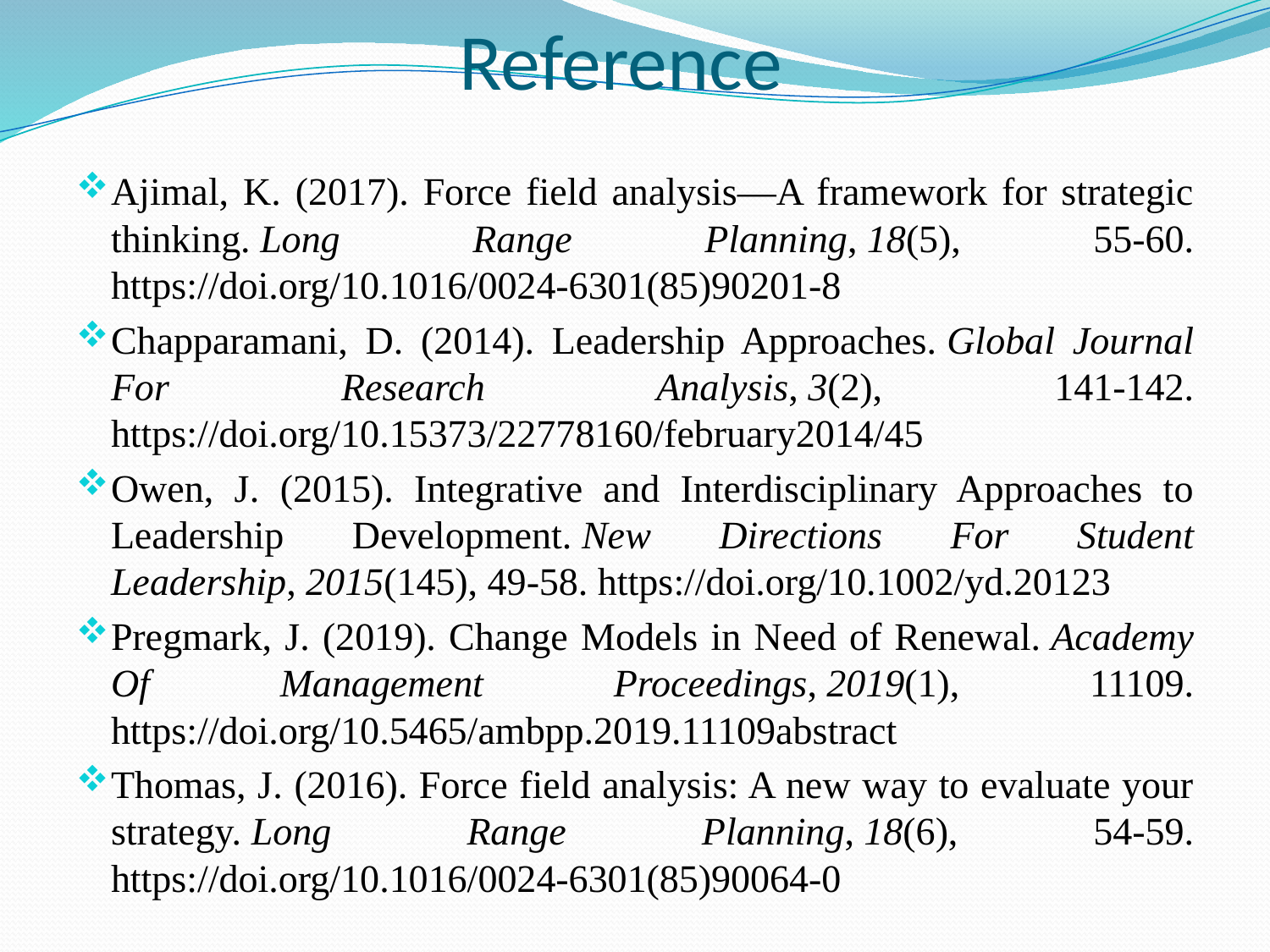

# Reference

Ajimal, K. (2017). Force field analysis—A framework for strategic thinking. Long Range Planning, 18(5), 55-60. https://doi.org/10.1016/0024-6301(85)90201-8
Chapparamani, D. (2014). Leadership Approaches. Global Journal For Research Analysis, 3(2), 141-142. https://doi.org/10.15373/22778160/february2014/45
Owen, J. (2015). Integrative and Interdisciplinary Approaches to Leadership Development. New Directions For Student Leadership, 2015(145), 49-58. https://doi.org/10.1002/yd.20123
Pregmark, J. (2019). Change Models in Need of Renewal. Academy Of Management Proceedings, 2019(1), 11109. https://doi.org/10.5465/ambpp.2019.11109abstract
Thomas, J. (2016). Force field analysis: A new way to evaluate your strategy. Long Range Planning, 18(6), 54-59. https://doi.org/10.1016/0024-6301(85)90064-0